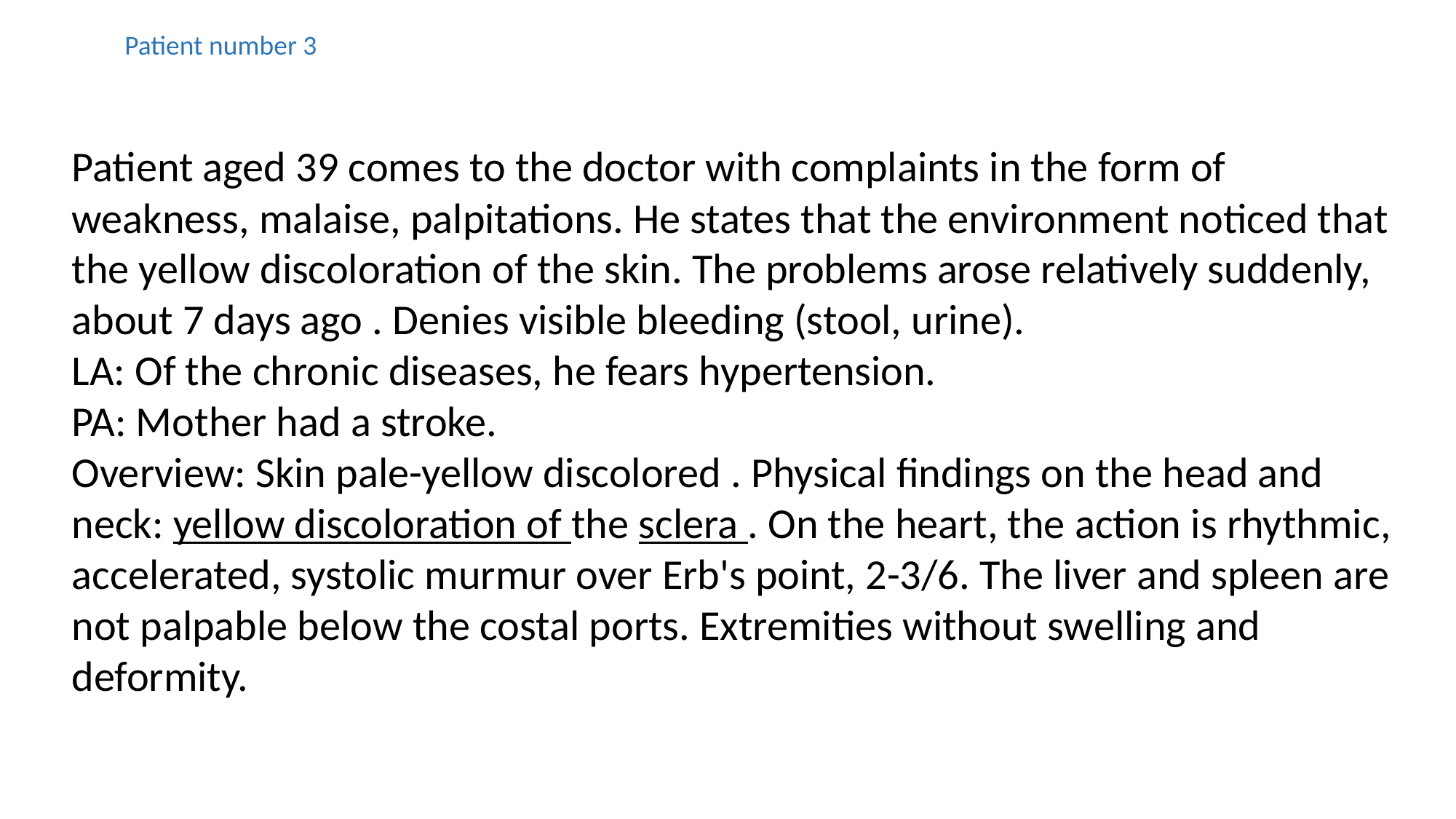

# Patient number 3
Patient aged 39 comes to the doctor with complaints in the form of weakness, malaise, palpitations. He states that the environment noticed that the yellow discoloration of the skin. The problems arose relatively suddenly, about 7 days ago . Denies visible bleeding (stool, urine).
LA: Of the chronic diseases, he fears hypertension.
PA: Mother had a stroke.
Overview: Skin pale-yellow discolored . Physical findings on the head and neck: yellow discoloration of the sclera . On the heart, the action is rhythmic, accelerated, systolic murmur over Erb's point, 2-3/6. The liver and spleen are not palpable below the costal ports. Extremities without swelling and deformity.